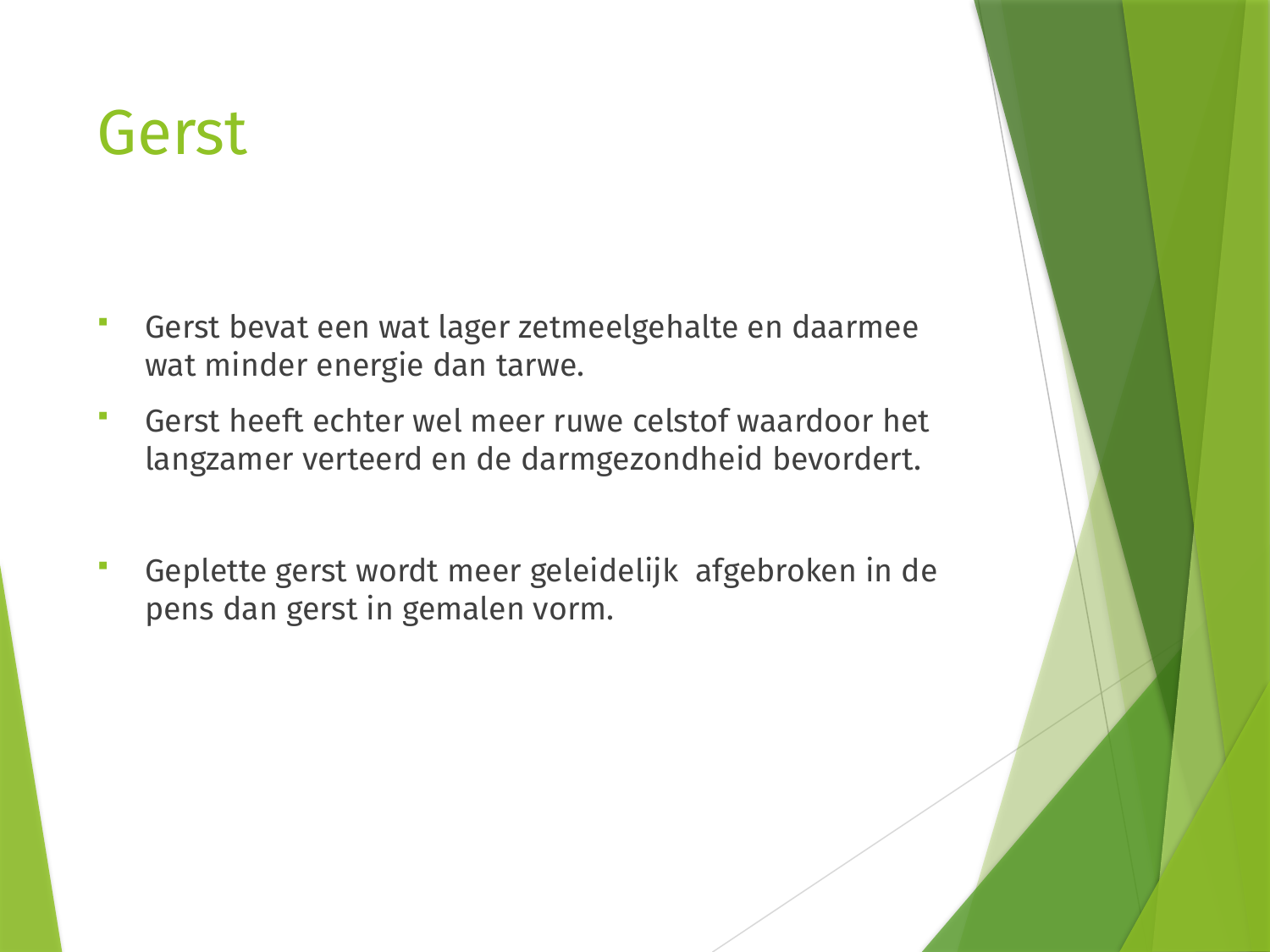

# Gerst
Gerst bevat een wat lager zetmeelgehalte en daarmee wat minder energie dan tarwe.
Gerst heeft echter wel meer ruwe celstof waardoor het langzamer verteerd en de darmgezondheid bevordert.

Geplette gerst wordt meer geleidelijk  afgebroken in de pens dan gerst in gemalen vorm.